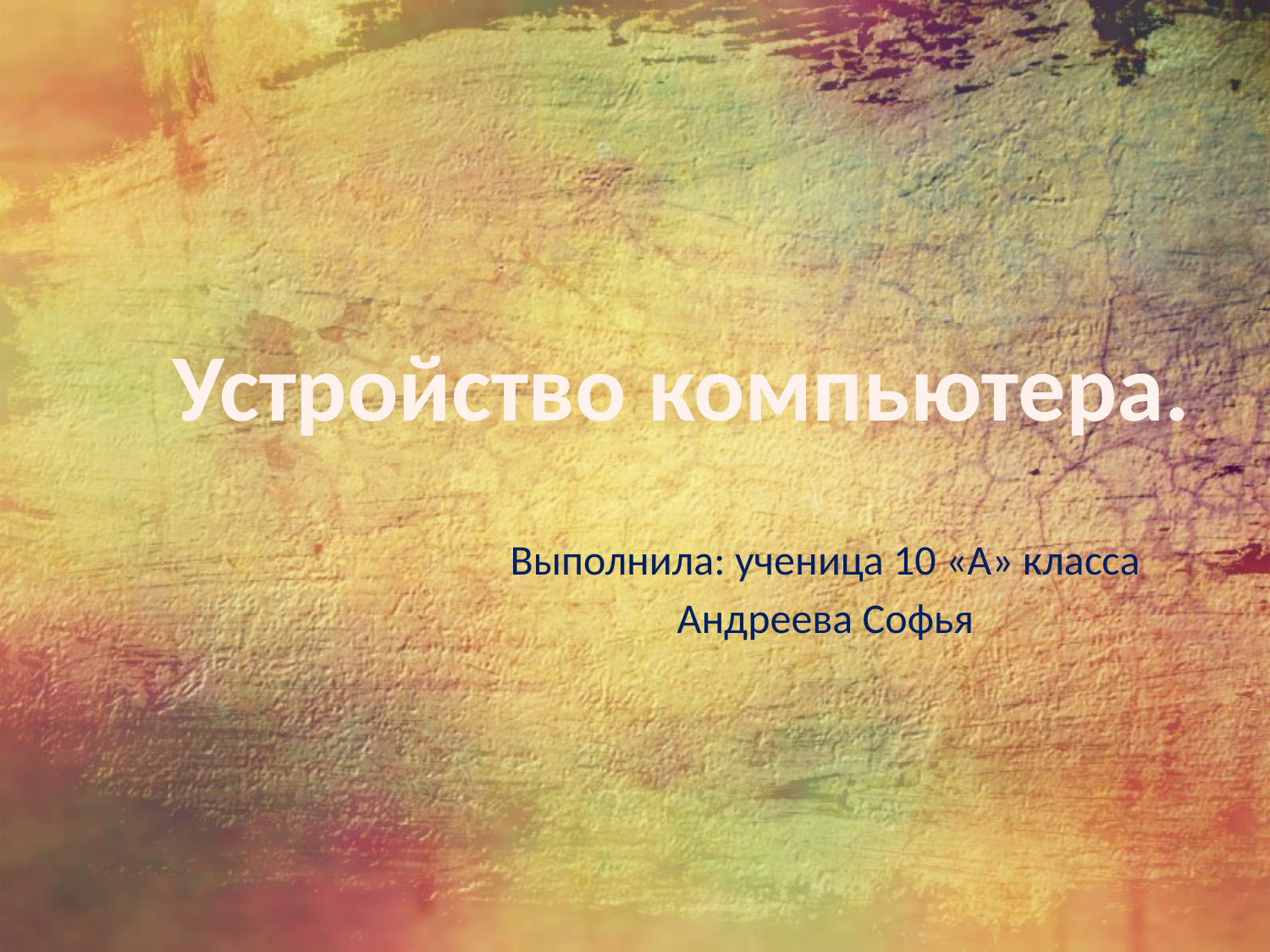

#
Устройство компьютера.
Выполнила: ученица 10 «А» класса
Андреева Софья